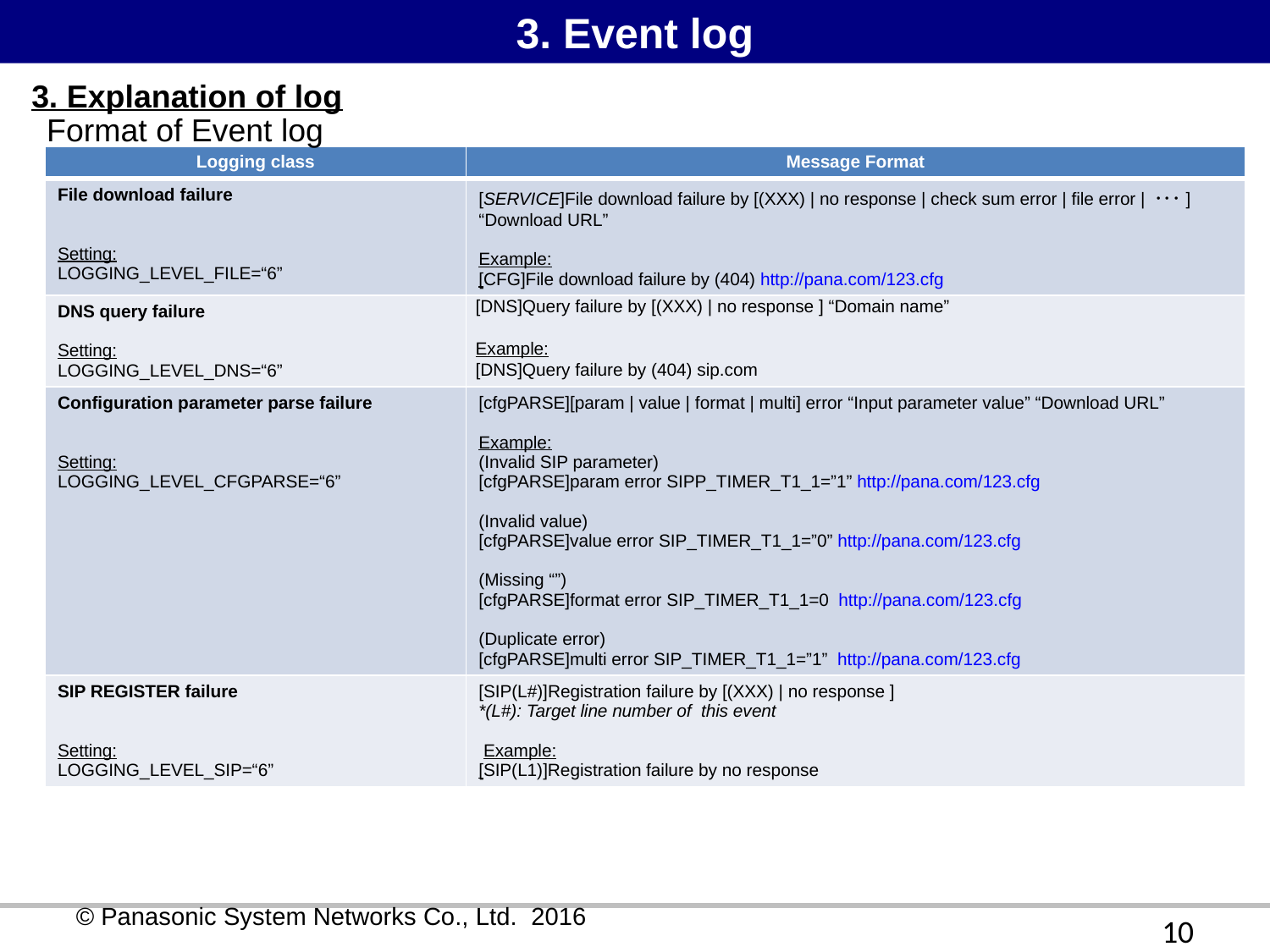

3. Event log
3. Explanation of log
Format of Event log
| Logging class | Message Format |
| --- | --- |
| File download failure Setting: LOGGING\_LEVEL\_FILE=“6” | [SERVICE]File download failure by [(XXX) | no response | check sum error | file error | ･･･] “Download URL” Example: [CFG]File download failure by (404) http://pana.com/123.cfg |
| DNS query failure Setting: LOGGING\_LEVEL\_DNS=“6” | [DNS]Query failure by [(XXX) | no response ] “Domain name” Example: [DNS]Query failure by (404) sip.com |
| Configuration parameter parse failure Setting: LOGGING\_LEVEL\_CFGPARSE=“6” | [cfgPARSE][param | value | format | multi] error “Input parameter value” “Download URL” Example: (Invalid SIP parameter) [cfgPARSE]param error SIPP\_TIMER\_T1\_1=”1” http://pana.com/123.cfg (Invalid value) [cfgPARSE]value error SIP\_TIMER\_T1\_1=”0” http://pana.com/123.cfg (Missing “”) [cfgPARSE]format error SIP\_TIMER\_T1\_1=0 http://pana.com/123.cfg (Duplicate error) [cfgPARSE]multi error SIP\_TIMER\_T1\_1=”1” http://pana.com/123.cfg |
| SIP REGISTER failure Setting: LOGGING\_LEVEL\_SIP=“6” | [SIP(L#)]Registration failure by [(XXX) | no response ] \*(L#): Target line number of this event  Example: [SIP(L1)]Registration failure by no response |
10